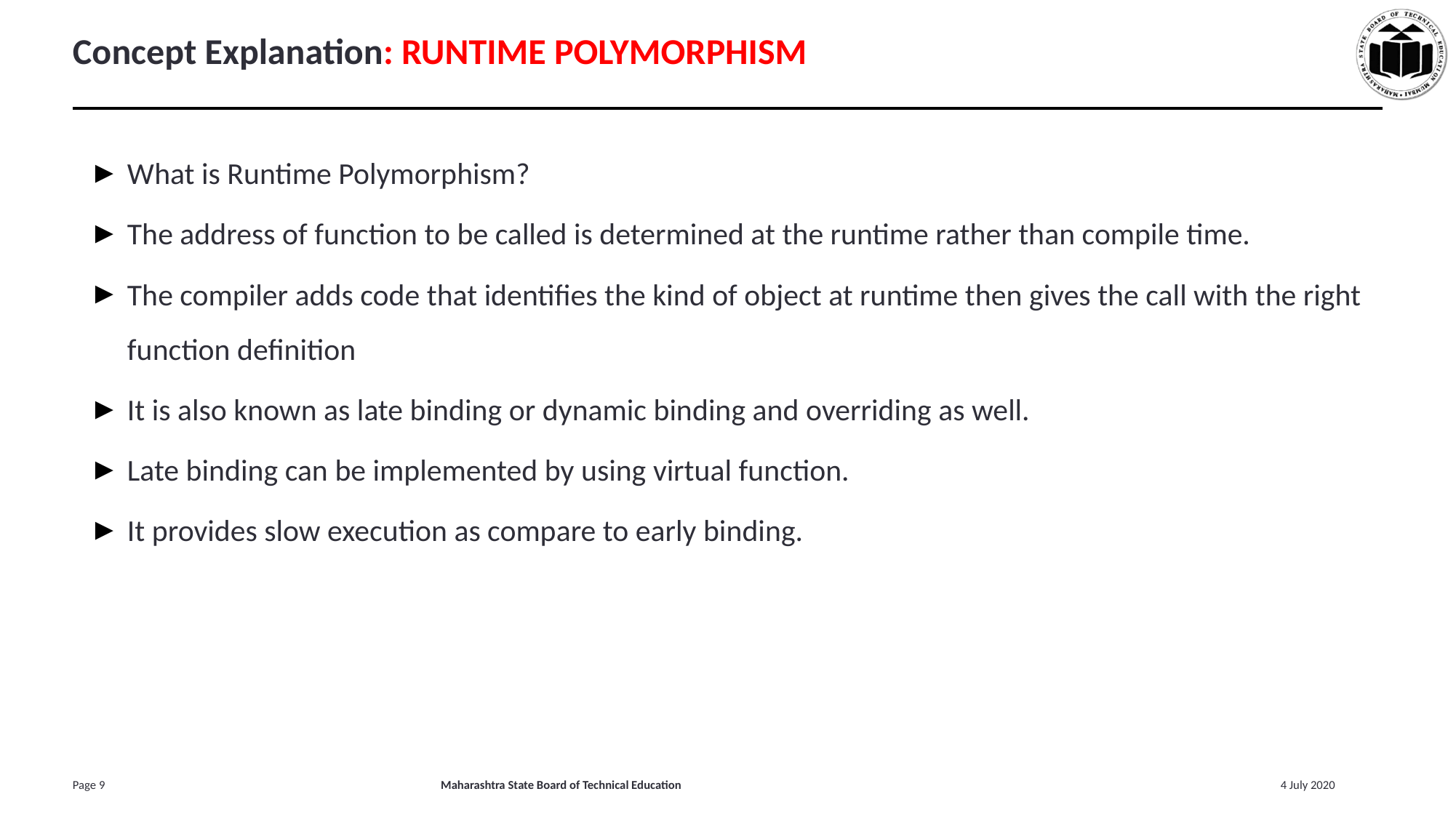

# Concept Explanation: RUNTIME POLYMORPHISM
What is Runtime Polymorphism?
The address of function to be called is determined at the runtime rather than compile time.
The compiler adds code that identifies the kind of object at runtime then gives the call with the right function definition
It is also known as late binding or dynamic binding and overriding as well.
Late binding can be implemented by using virtual function.
It provides slow execution as compare to early binding.

9